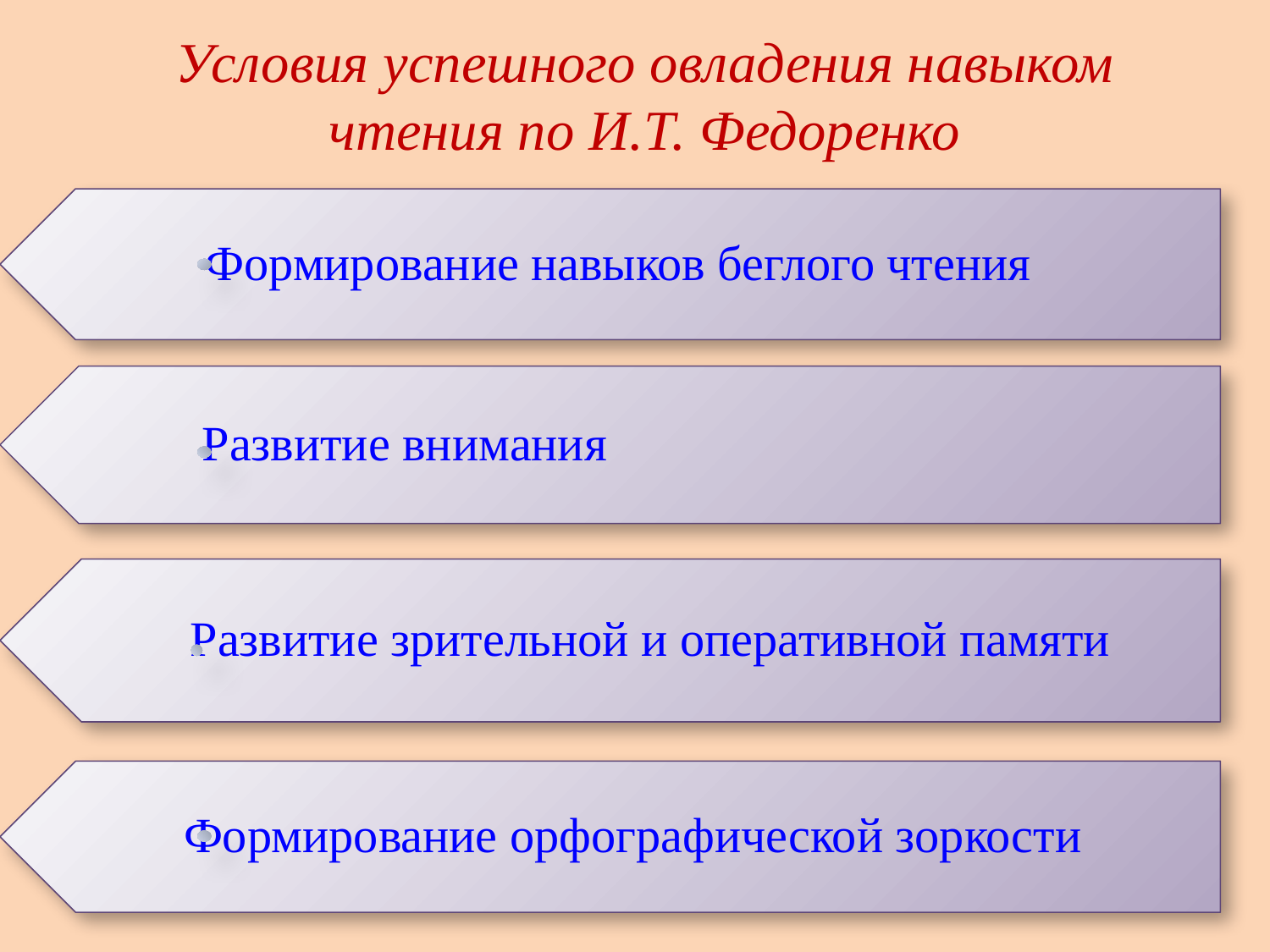

Условия успешного овладения навыком чтения по И.Т. Федоренко
Формирование навыков беглого чтения
           Развитие внимания
     Развитие зрительной и оперативной памяти
       Формирование орфографической зоркости